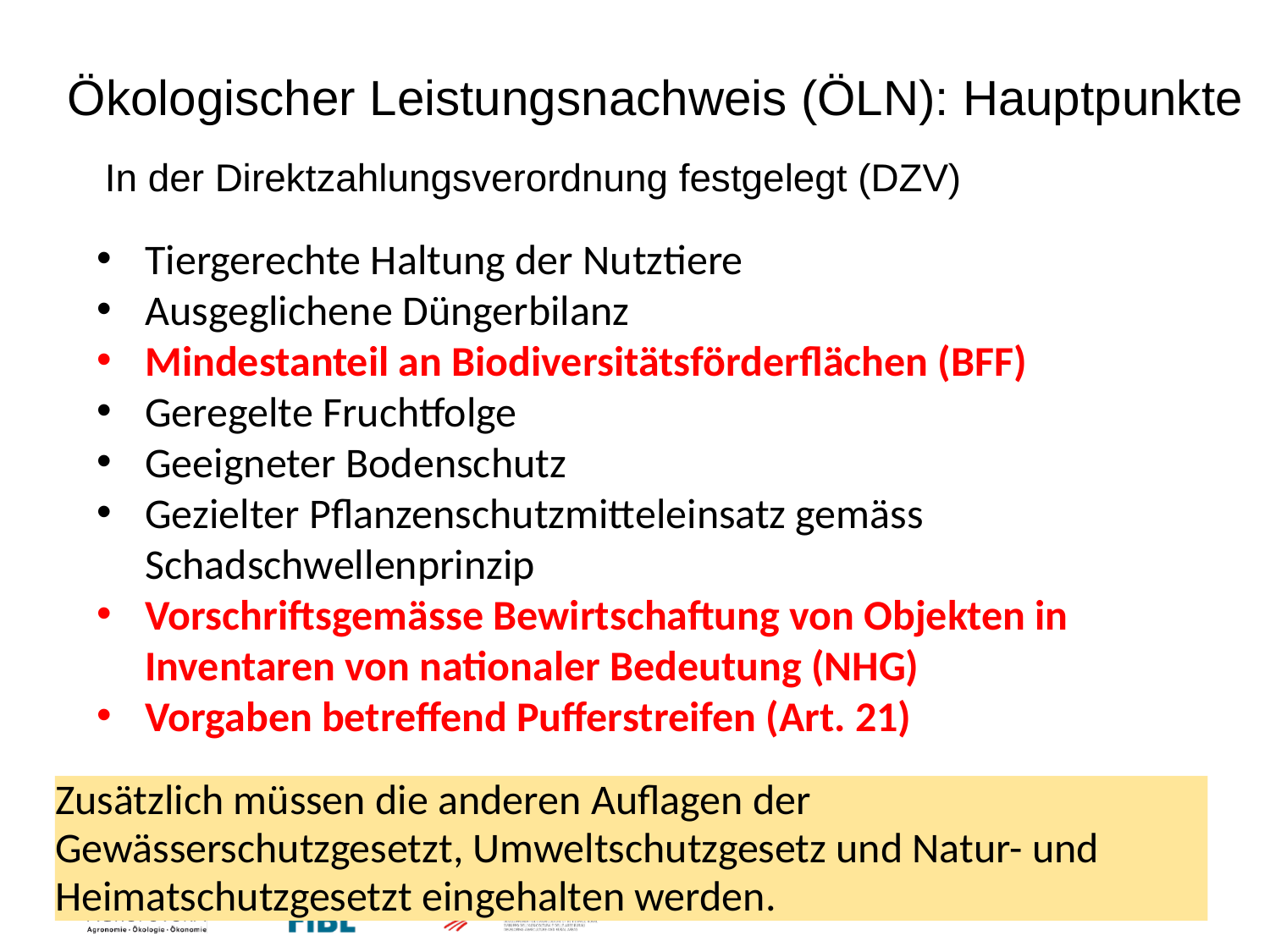

Ökologischer Leistungsnachweis (ÖLN): Hauptpunkte
In der Direktzahlungsverordnung festgelegt (DZV)
Tiergerechte Haltung der Nutztiere
Ausgeglichene Düngerbilanz
Mindestanteil an Biodiversitätsförderflächen (BFF)
Geregelte Fruchtfolge
Geeigneter Bodenschutz
Gezielter Pflanzenschutzmitteleinsatz gemäss Schadschwellenprinzip
Vorschriftsgemässe Bewirtschaftung von Objekten in Inventaren von nationaler Bedeutung (NHG)
Vorgaben betreffend Pufferstreifen (Art. 21)

Zusätzlich müssen die anderen Auflagen der Gewässerschutzgesetzt, Umweltschutzgesetz und Natur- und Heimatschutzgesetzt eingehalten werden.